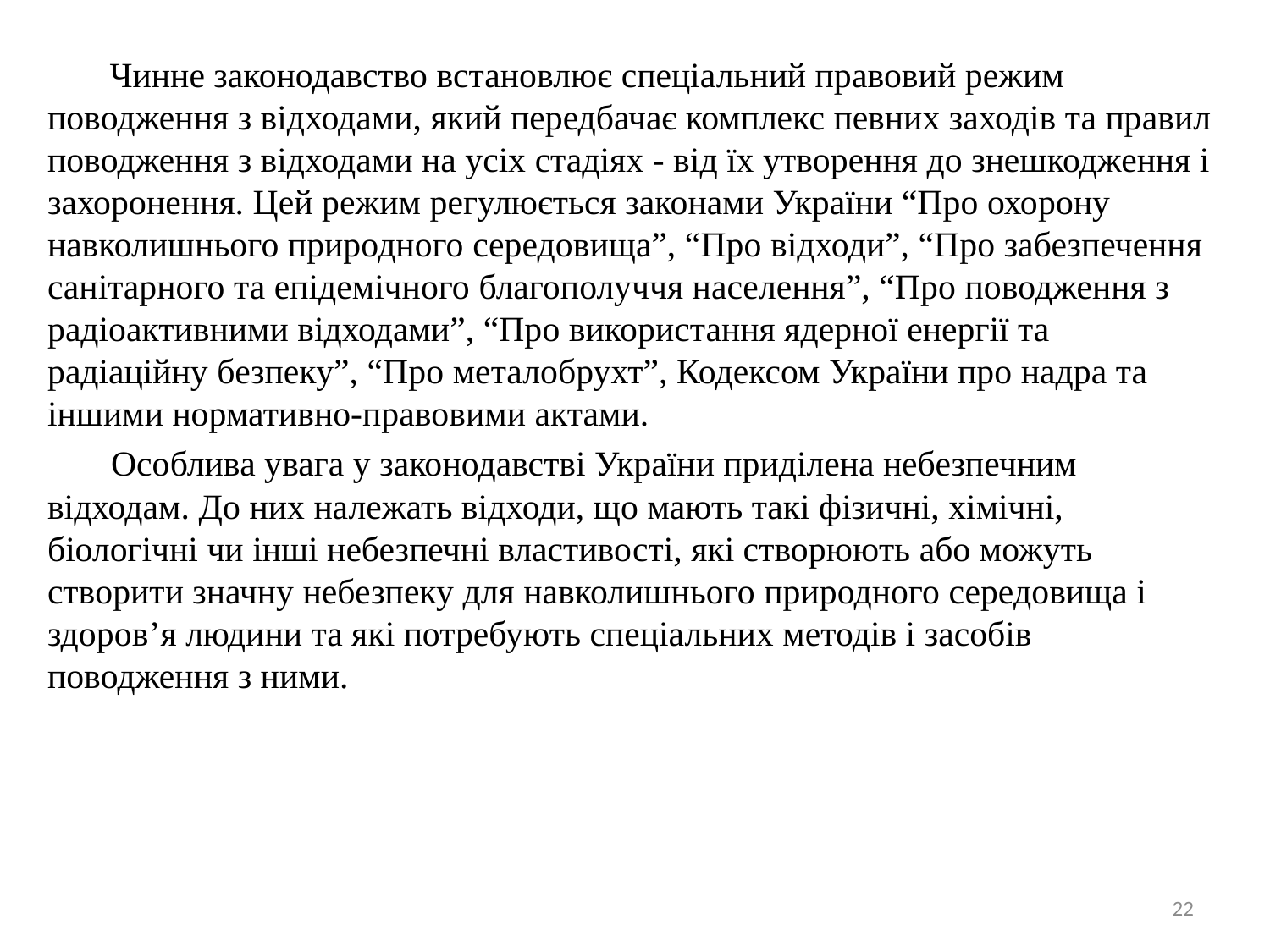

Чинне законодавство встановлює спеціальний правовий режим поводження з відходами, який передбачає комплекс певних заходів та правил поводження з відходами на усіх стадіях - від їх утворення до знешкодження і захоронення. Цей режим регулюється законами України “Про охорону навколишнього природного середовища”, “Про відходи”, “Про забезпечення санітарного та епідемічного благополуччя населення”, “Про поводження з радіоактивними відходами”, “Про використання ядерної енергії та радіаційну безпеку”, “Про металобрухт”, Кодексом України про надра та іншими нормативно-правовими актами.
      Особлива увага у законодавстві України приділена небезпечним відходам. До них належать відходи, що мають такі фізичні, хімічні, біологічні чи інші небезпечні властивості, які створюють або можуть створити значну небезпеку для навколишнього природного середовища і здоров’я людини та які потребують спеціальних методів і засобів поводження з ними.

22